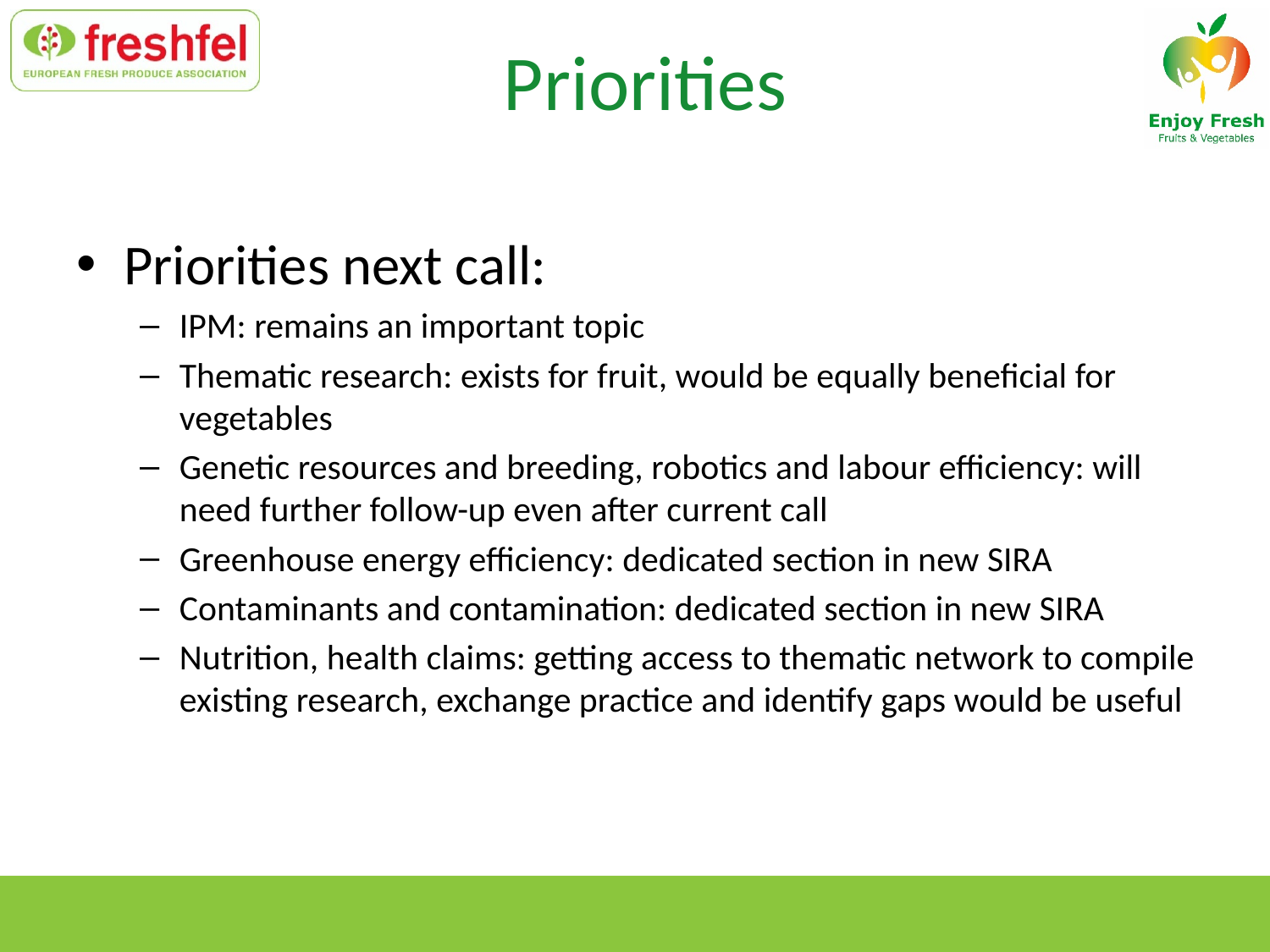

# Priorities
Priorities next call:
IPM: remains an important topic
Thematic research: exists for fruit, would be equally beneficial for vegetables
Genetic resources and breeding, robotics and labour efficiency: will need further follow-up even after current call
Greenhouse energy efficiency: dedicated section in new SIRA
Contaminants and contamination: dedicated section in new SIRA
Nutrition, health claims: getting access to thematic network to compile existing research, exchange practice and identify gaps would be useful